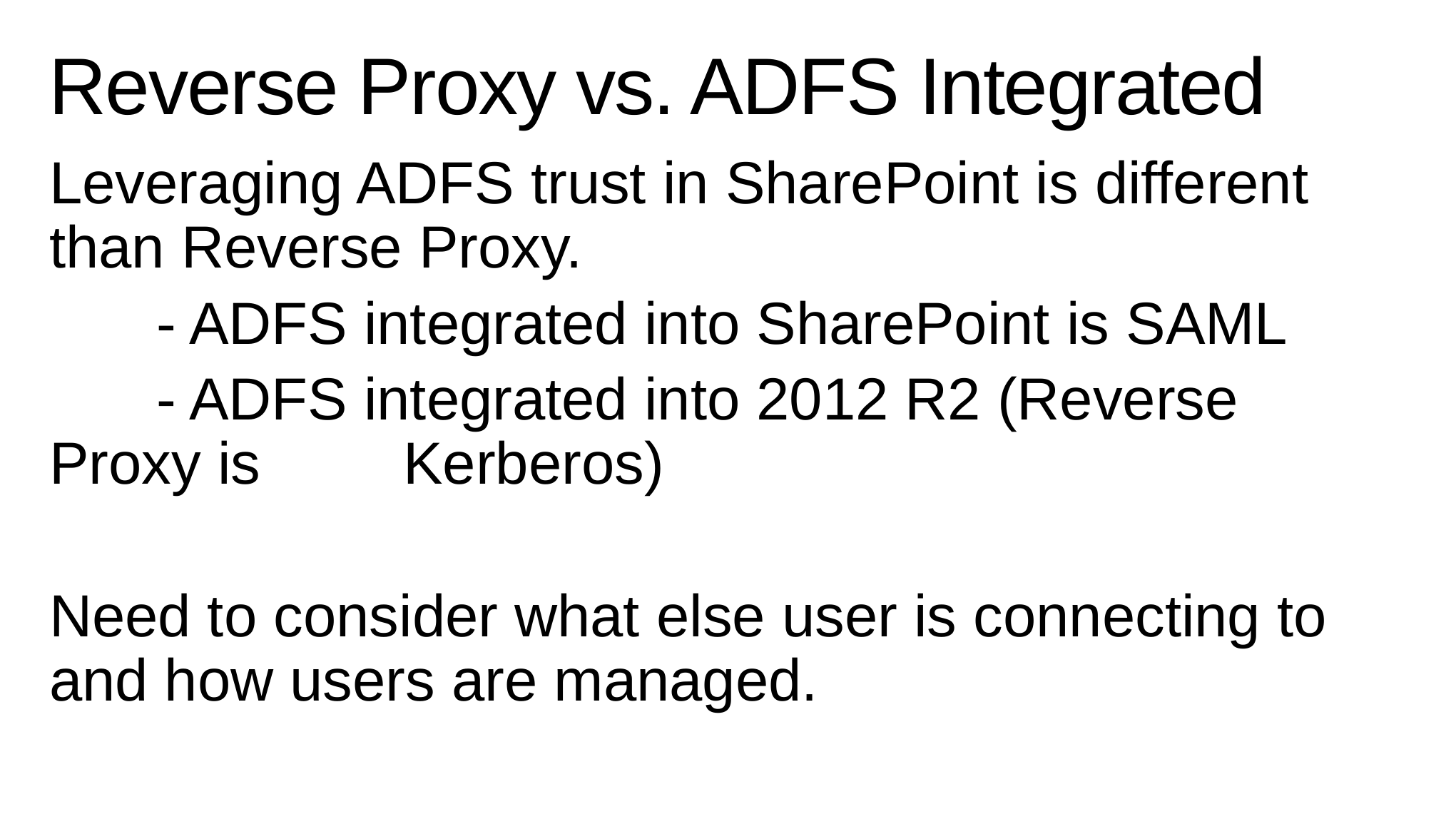

# Reverse Proxy vs. ADFS Integrated
Leveraging ADFS trust in SharePoint is different than Reverse Proxy.
	- ADFS integrated into SharePoint is SAML
	- ADFS integrated into 2012 R2 (Reverse Proxy is 	  Kerberos)

Need to consider what else user is connecting to and how users are managed.